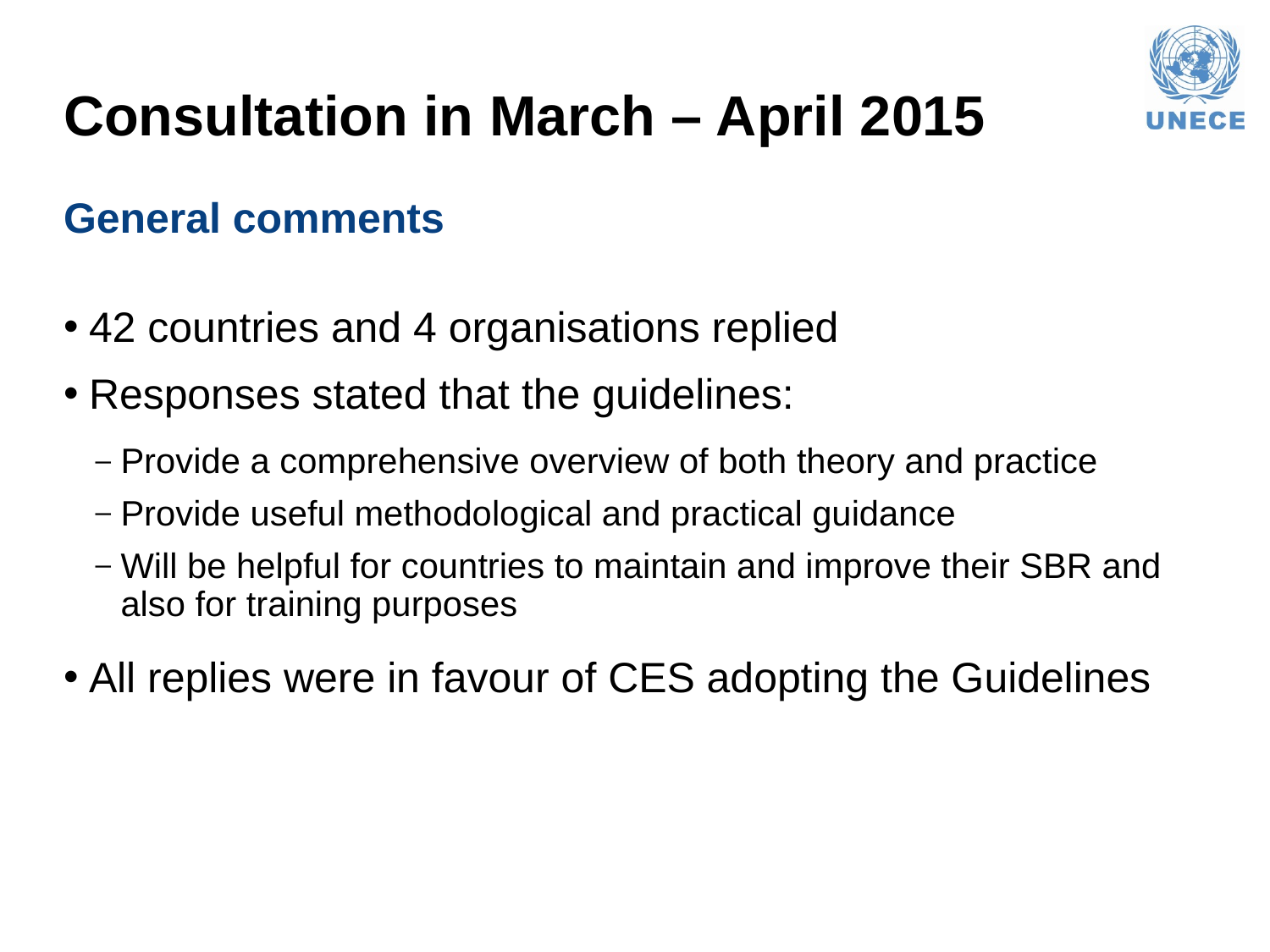

# Consultation in March – April 2015
General comments
42 countries and 4 organisations replied
Responses stated that the guidelines:
Provide a comprehensive overview of both theory and practice
Provide useful methodological and practical guidance
Will be helpful for countries to maintain and improve their SBR and also for training purposes
All replies were in favour of CES adopting the Guidelines